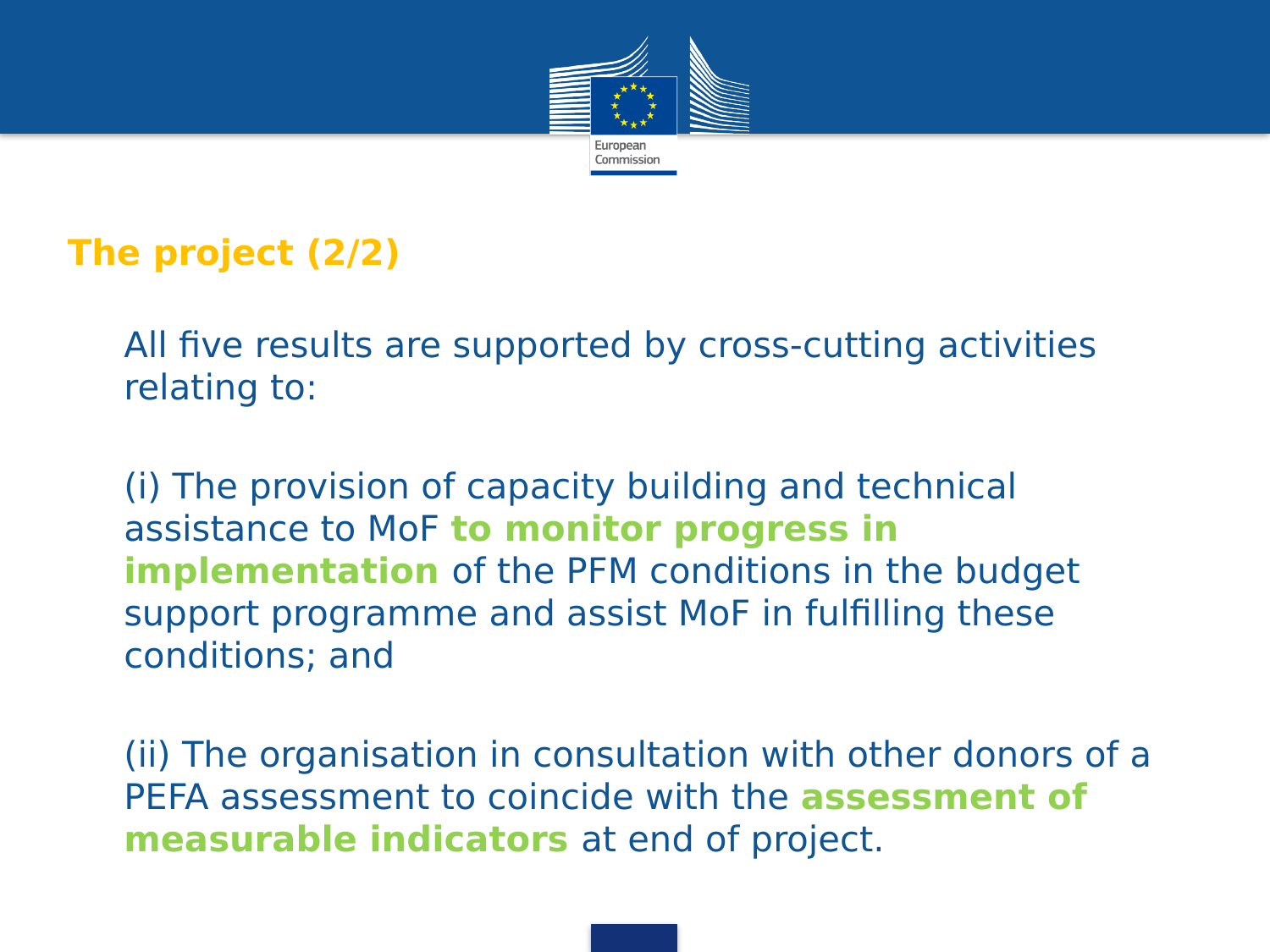

# The project (2/2)
All five results are supported by cross-cutting activities relating to:

(i) The provision of capacity building and technical assistance to MoF to monitor progress in implementation of the PFM conditions in the budget support programme and assist MoF in fulfilling these conditions; and

(ii) The organisation in consultation with other donors of a PEFA assessment to coincide with the assessment of measurable indicators at end of project.